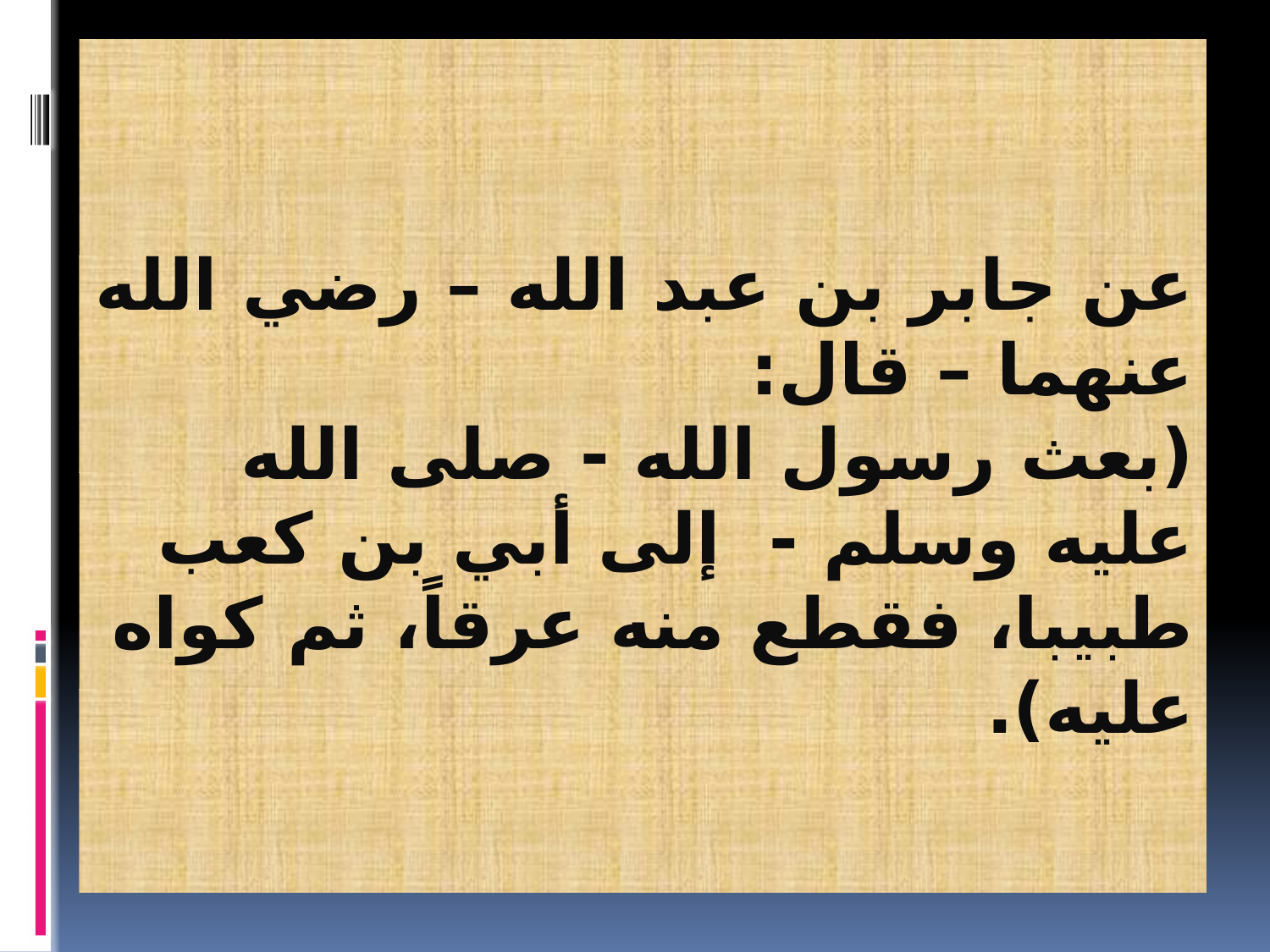

عن جابر بن عبد الله – رضي الله عنهما – قال:
(بعث رسول الله - صلى الله عليه وسلم -  إلى أبي بن كعب طبيبا، فقطع منه عرقاً، ثم كواه عليه).